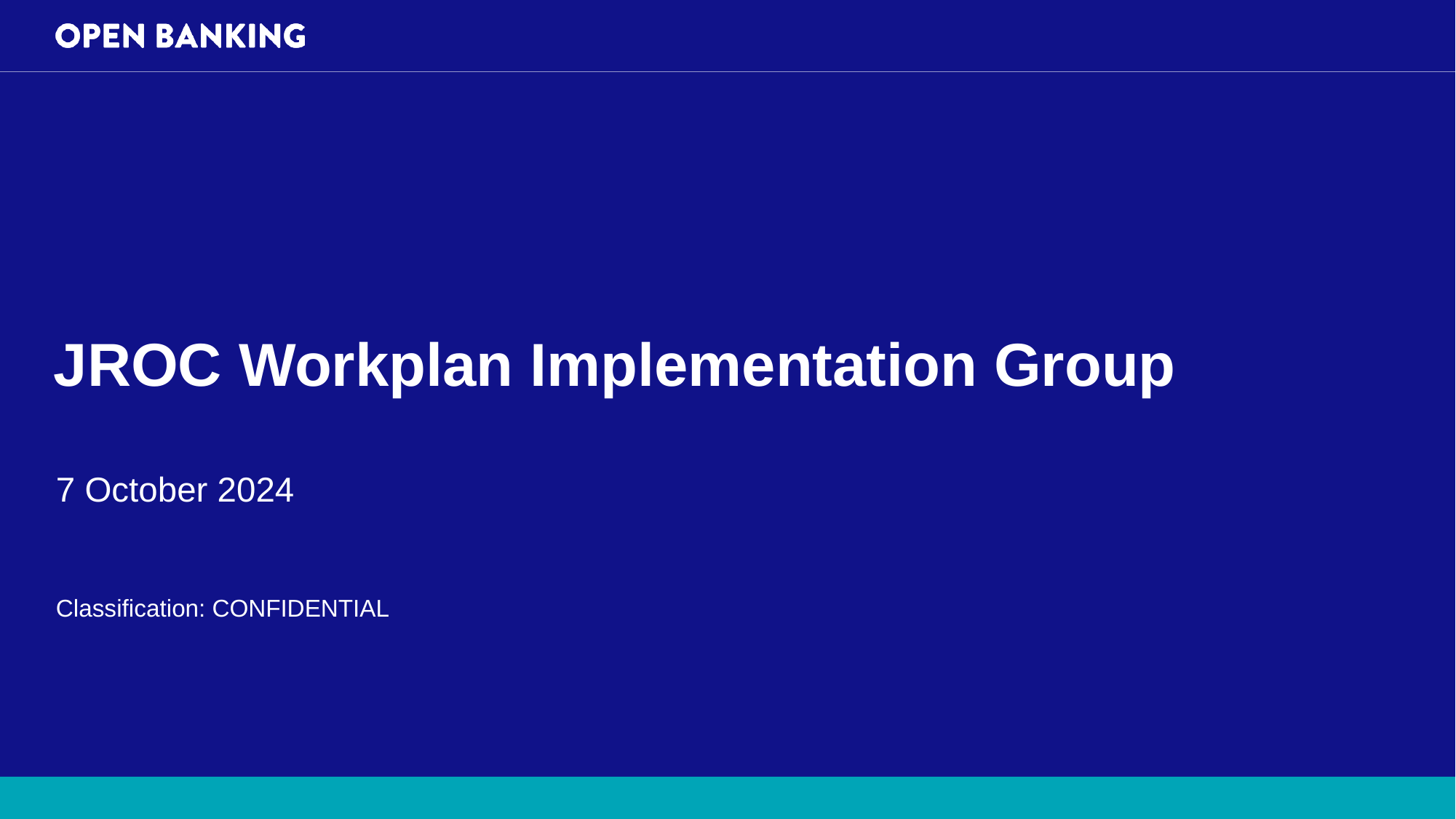

# JROC Workplan Implementation Group
7 October 2024

Classification: CONFIDENTIAL